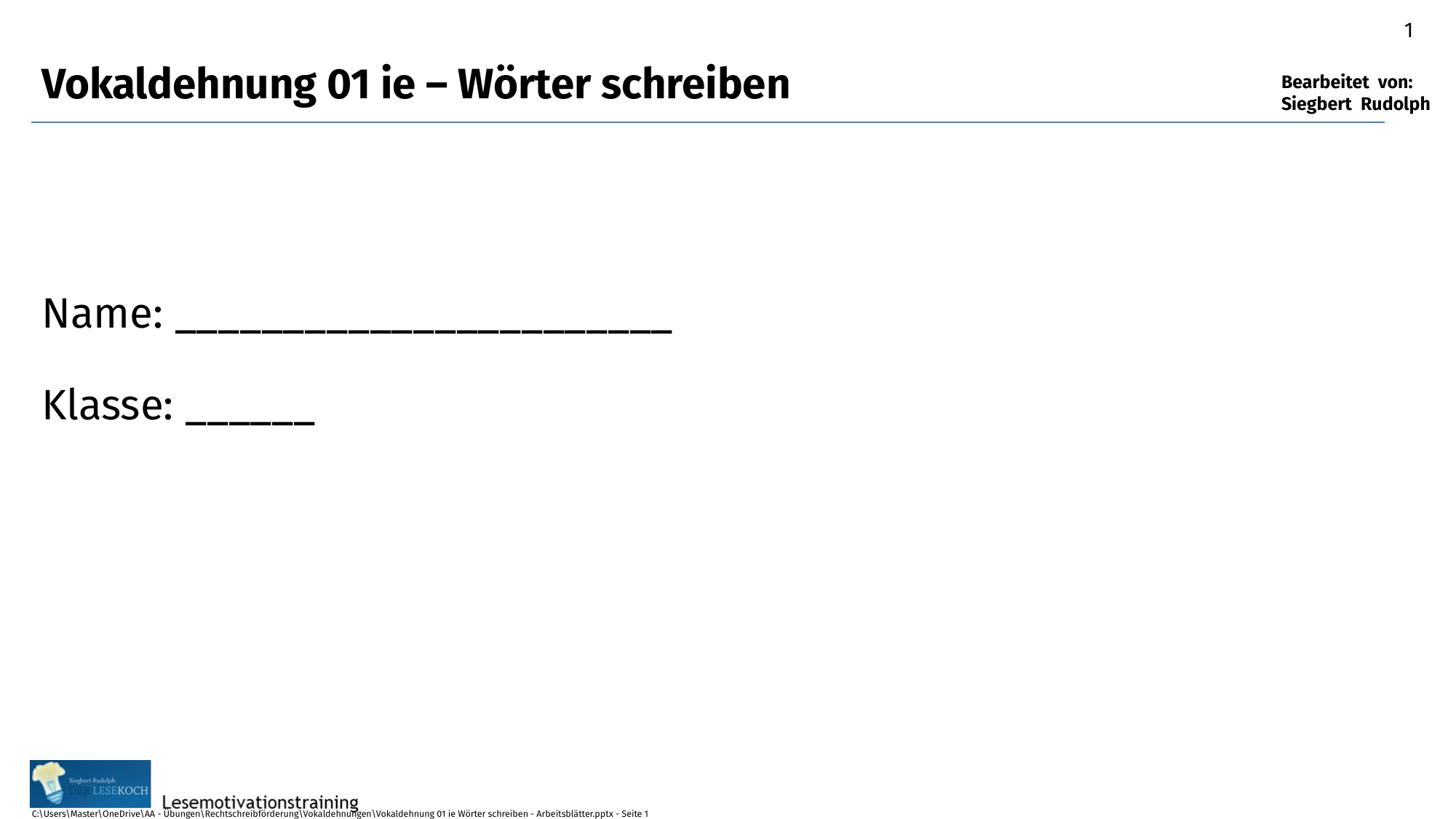

# Vokaldehnung 01 ie – Wörter schreiben Name: _______________________ Klasse: ______
1

C:\Users\Master\OneDrive\AA - Übungen\Rechtschreibförderung\Vokaldehnungen\Vokaldehnung 01 ie Wörter schreiben - Arbeitsblätter.pptx - Seite 1